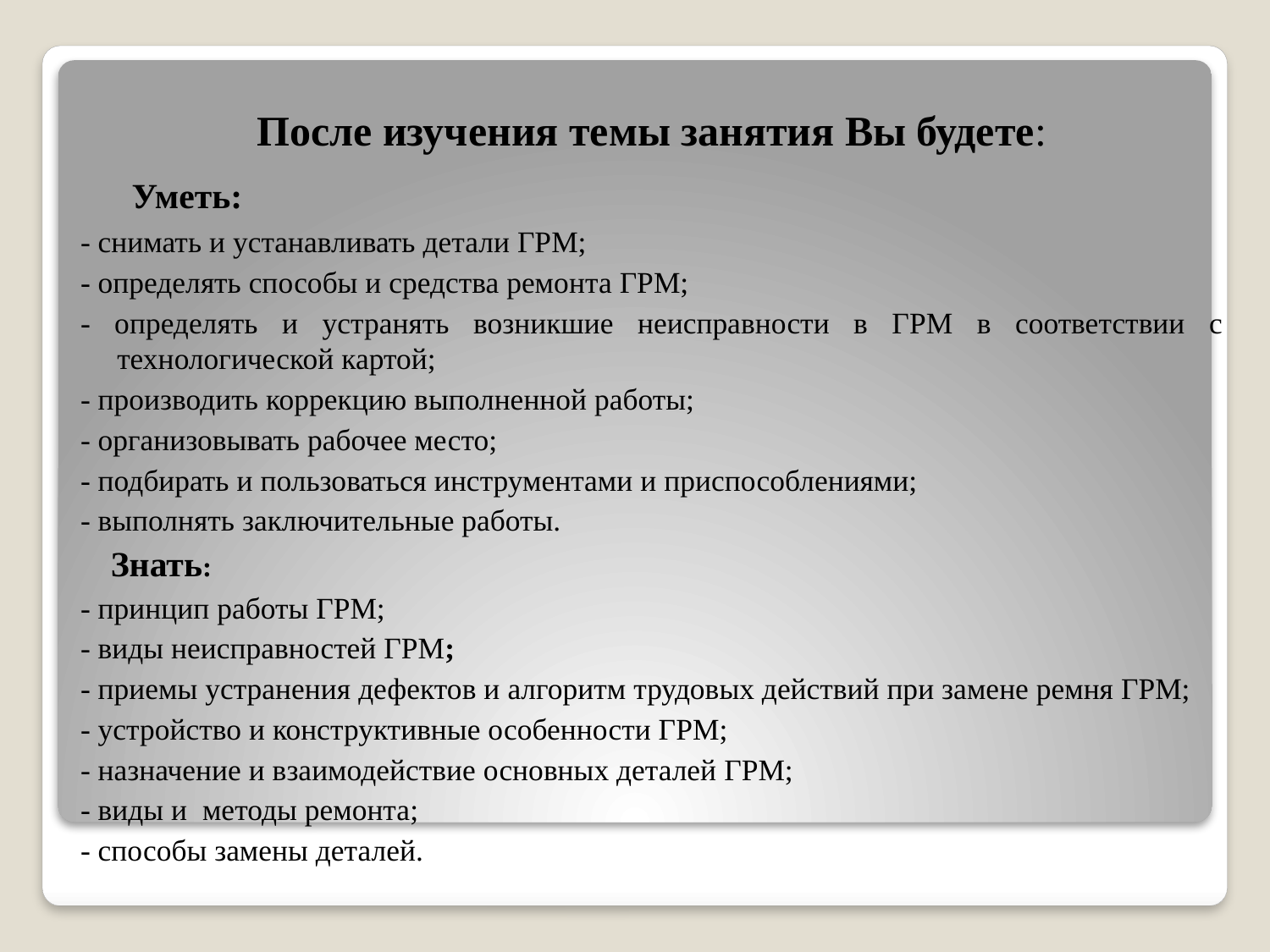

После изучения темы занятия Вы будете:
   Уметь:
- снимать и устанавливать детали ГРМ;
- определять способы и средства ремонта ГРМ;
- определять и устранять возникшие неисправности в ГРМ в соответствии с технологической картой;
- производить коррекцию выполненной работы;
- организовывать рабочее место;
- подбирать и пользоваться инструментами и приспособлениями;
- выполнять заключительные работы.
    Знать:
- принцип работы ГРМ;
- виды неисправностей ГРМ;
- приемы устранения дефектов и алгоритм трудовых действий при замене ремня ГРМ;
- устройство и конструктивные особенности ГРМ;
- назначение и взаимодействие основных деталей ГРМ;
- виды и  методы ремонта;
- способы замены деталей.